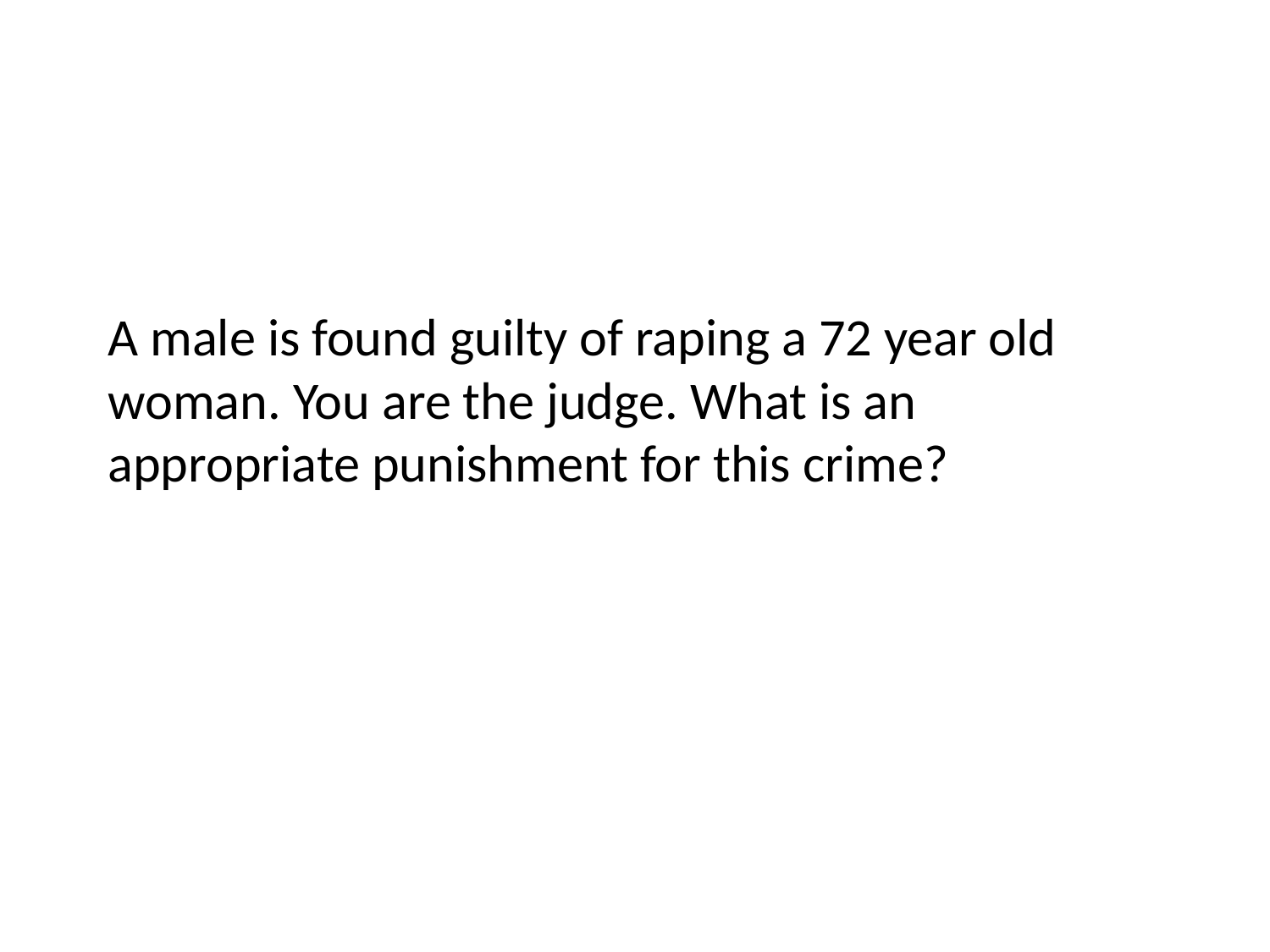

# A male is found guilty of raping a 72 year old woman. You are the judge. What is an appropriate punishment for this crime?